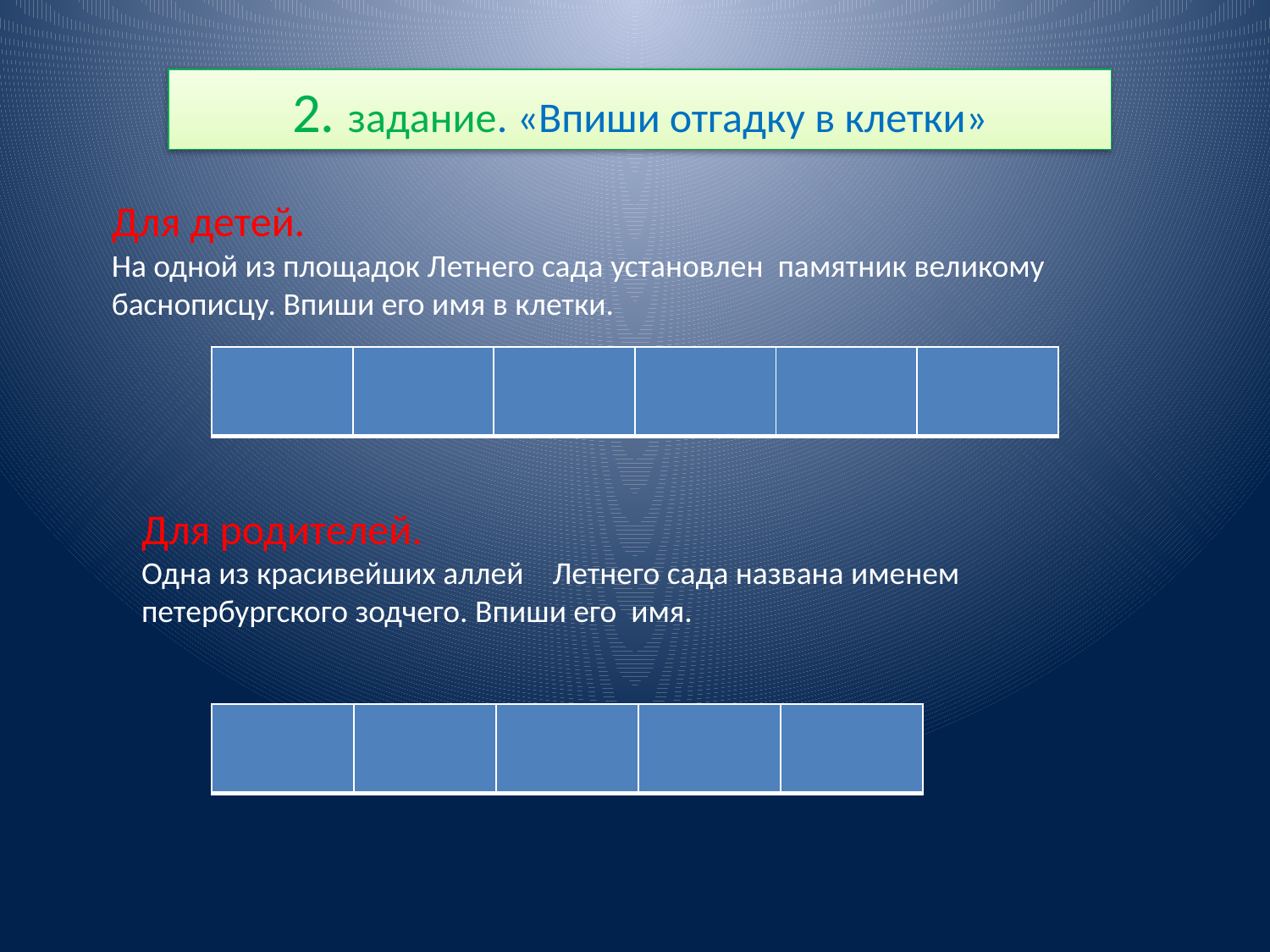

2. задание. «Впиши отгадку в клетки»
Для детей.
На одной из площадок Летнего сада установлен  памятник великому баснописцу. Впиши его имя в клетки.

|  |  |  |  |  |  |
| --- | --- | --- | --- | --- | --- |
Для родителей.
Одна из красивейших аллей    Летнего сада названа именем петербургского зодчего. Впиши его  имя.
|  |  |  |  |  |
| --- | --- | --- | --- | --- |